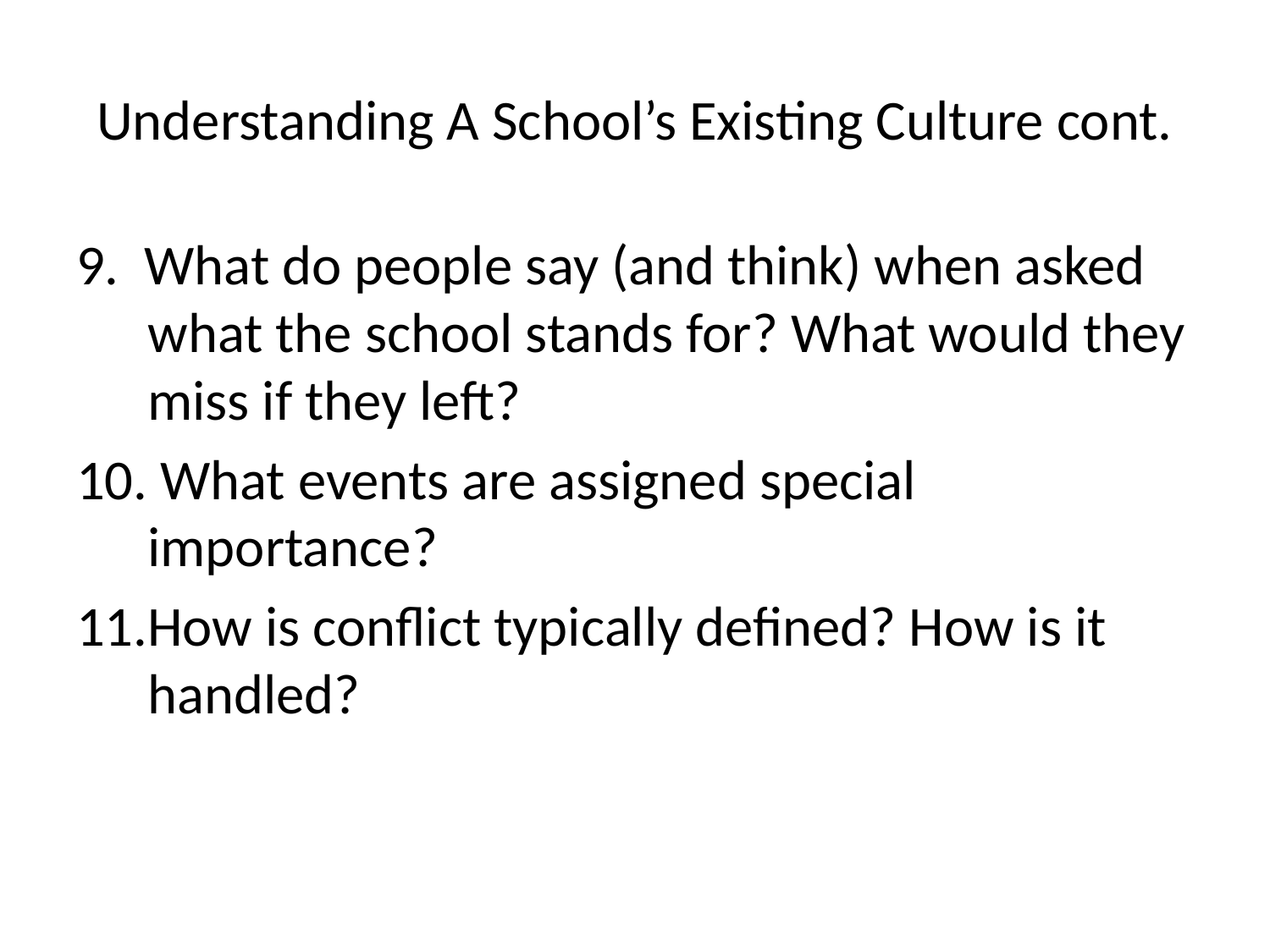

# Understanding A School’s Existing Culture cont.
9.  What do people say (and think) when asked what the school stands for? What would they miss if they left?
10. What events are assigned special importance?
How is conflict typically defined? How is it handled?